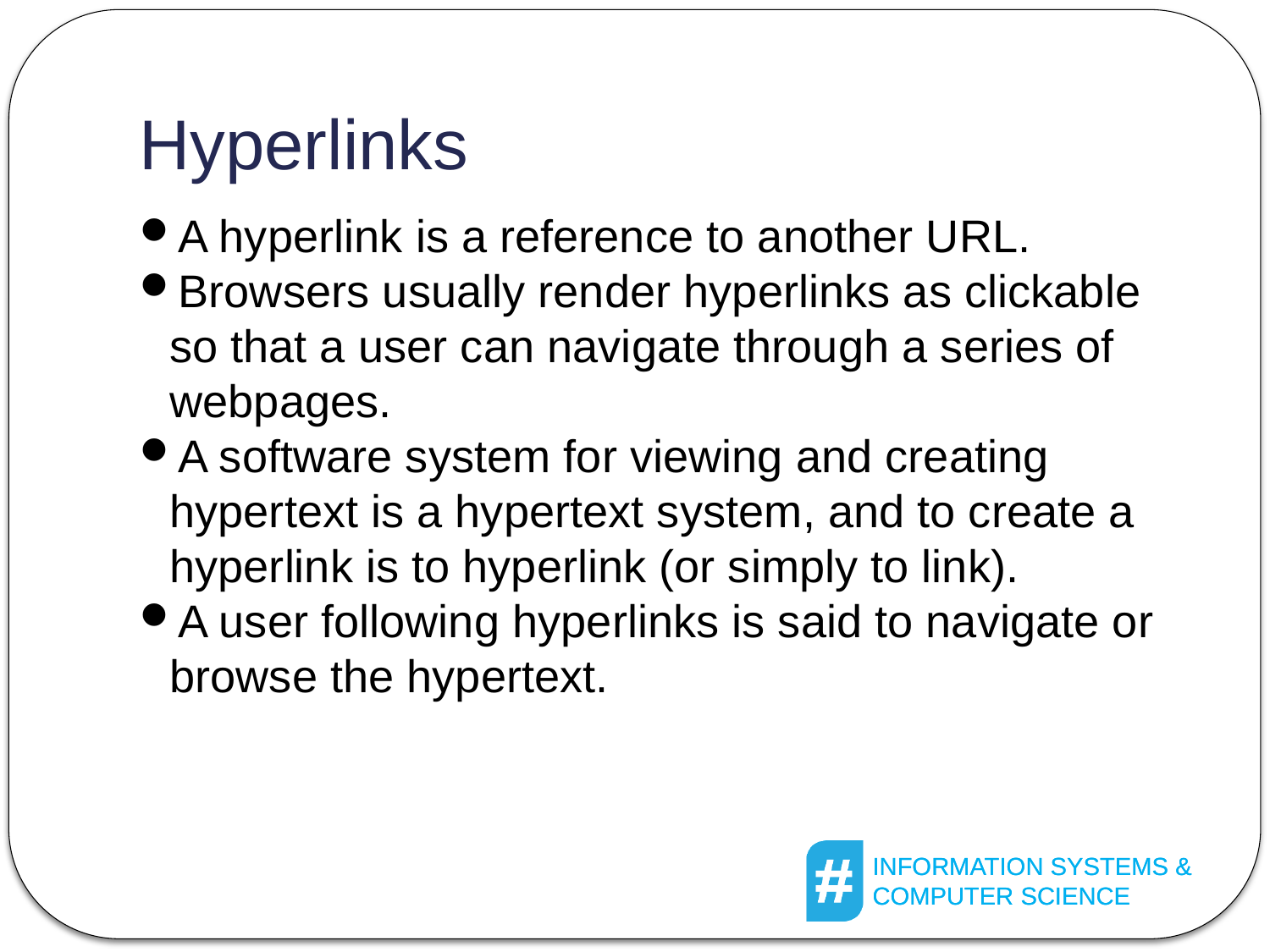

Hyperlinks
A hyperlink is a reference to another URL.
Browsers usually render hyperlinks as clickable so that a user can navigate through a series of webpages.
A software system for viewing and creating hypertext is a hypertext system, and to create a hyperlink is to hyperlink (or simply to link).
A user following hyperlinks is said to navigate or browse the hypertext.